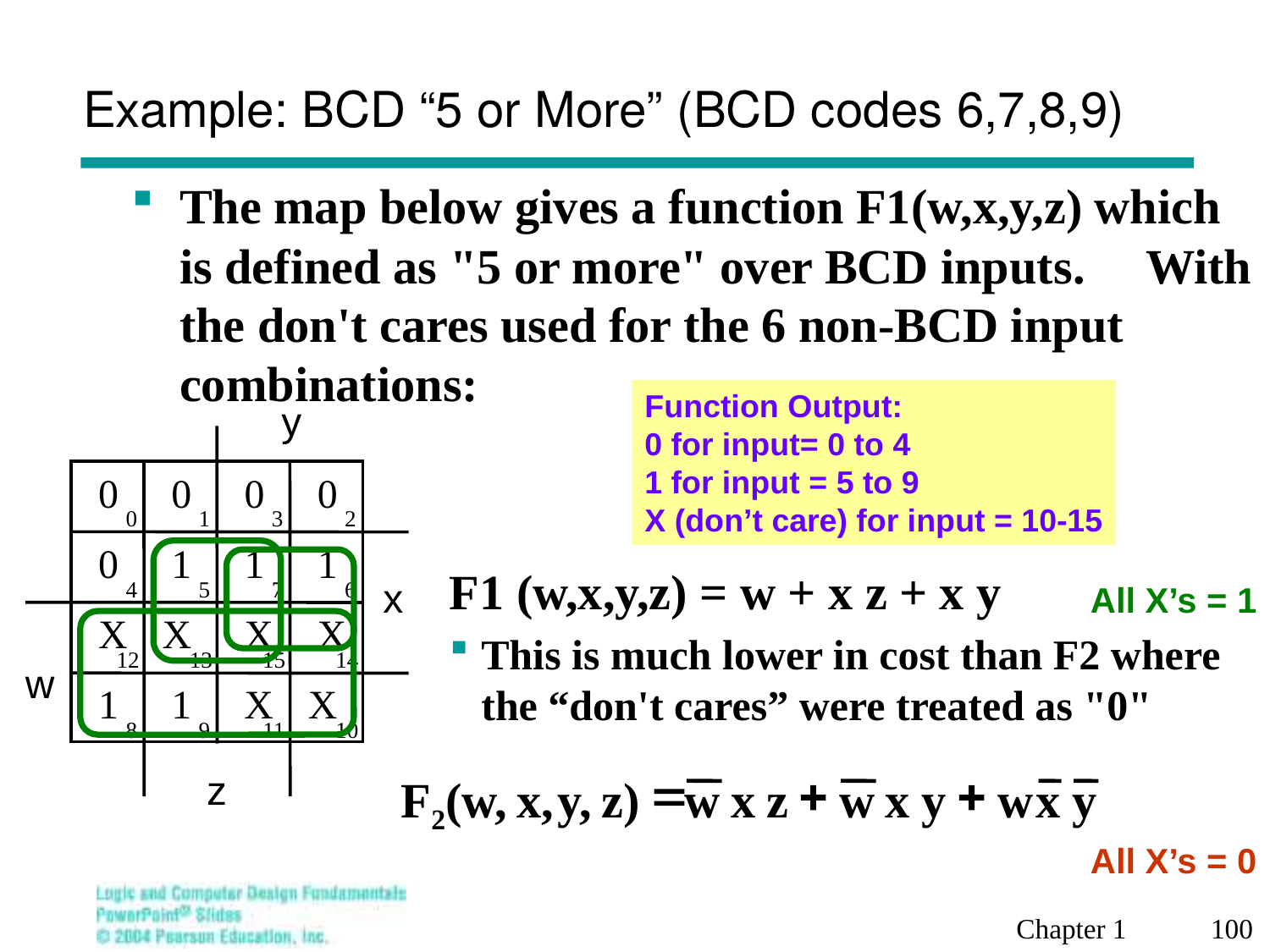

# Example: BCD “5 or More” (BCD codes 6,7,8,9)
The map below gives a function F1(w,x,y,z) which is defined as "5 or more" over BCD inputs.     With the don't cares used for the 6 non-BCD input combinations:

F1 (w,x,y,z) = w + x z + x y
This is much lower in cost than F2 where the “don't cares” were treated as "0"

Function Output:
0 for input= 0 to 4
1 for input = 5 to 9
X (don’t care) for input = 10-15
y

0
0
0
0
0
1
3
2

0
1
1
1

All X’s = 1
x
4
5
7
6

X
X
X
X

12
13
15
14
w

1
1
X
X
8
9
11
10
 =
+
+
F2(w,
x,
 y,
 z)

w

x

z

w

x
 y

 w
x

y

z

All X’s = 0
Chapter 1            100